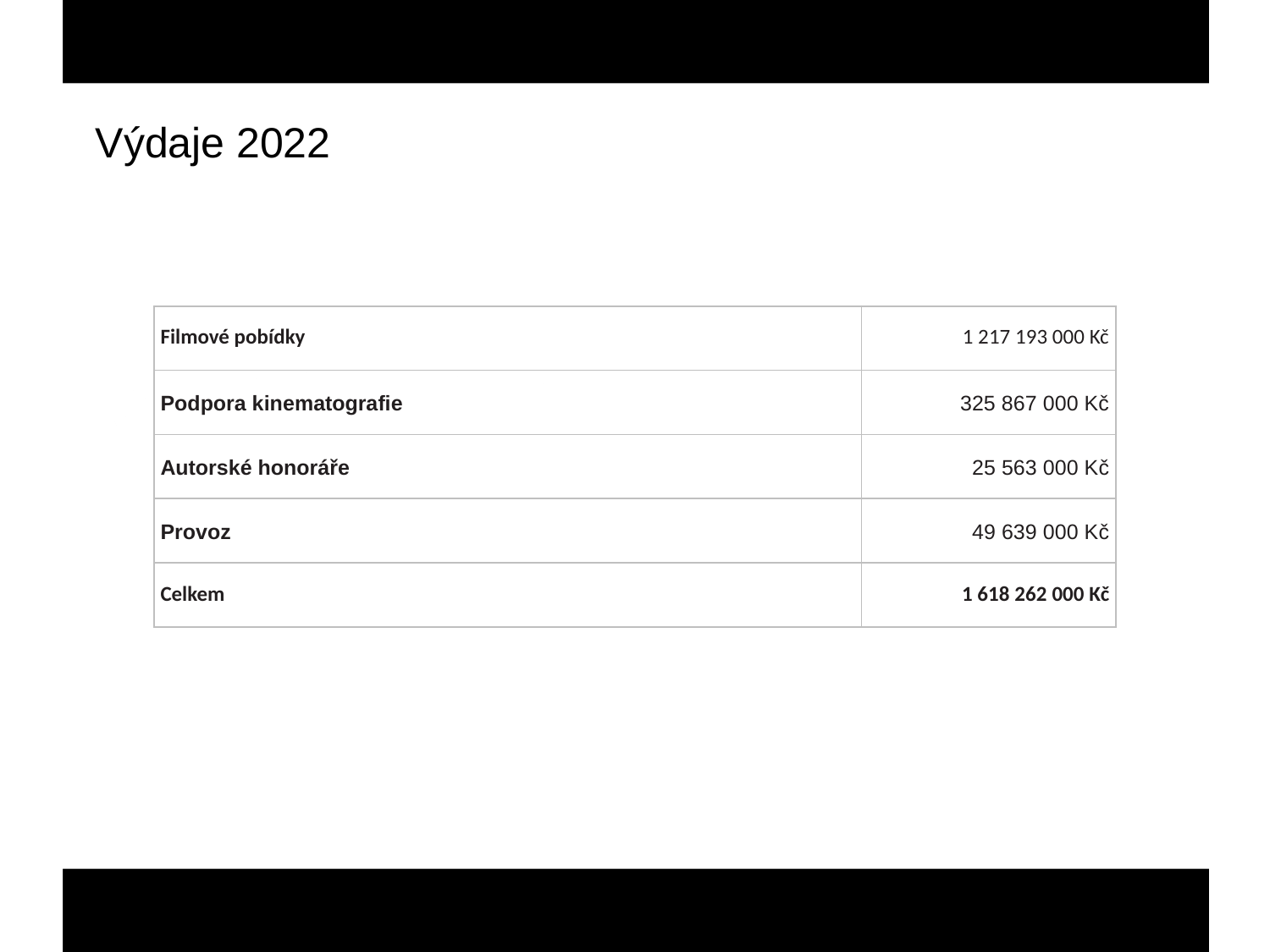

Výdaje 2022
| Filmové pobídky | 1 217 193 000 Kč |
| --- | --- |
| Podpora kinematografie | 325 867 000 Kč |
| Autorské honoráře | 25 563 000 Kč |
| Provoz | 49 639 000 Kč |
| Celkem | 1 618 262 000 Kč |
23